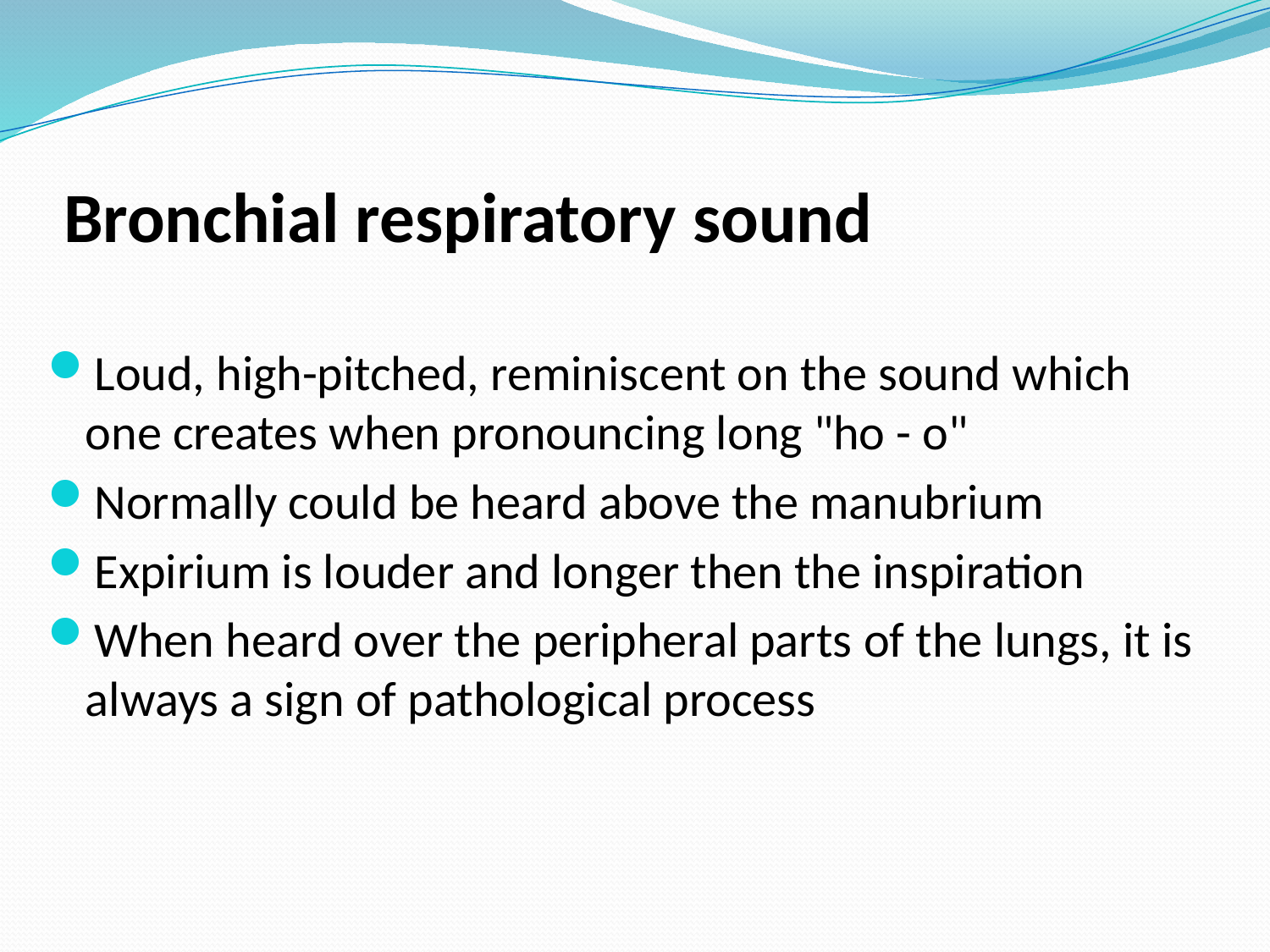

# Bronchial respiratory sound
Loud, high-pitched, reminiscent on the sound which one creates when pronouncing long "ho - o"
Normally could be heard above the manubrium
Expirium is louder and longer then the inspiration
When heard over the peripheral parts of the lungs, it is always a sign of pathological process